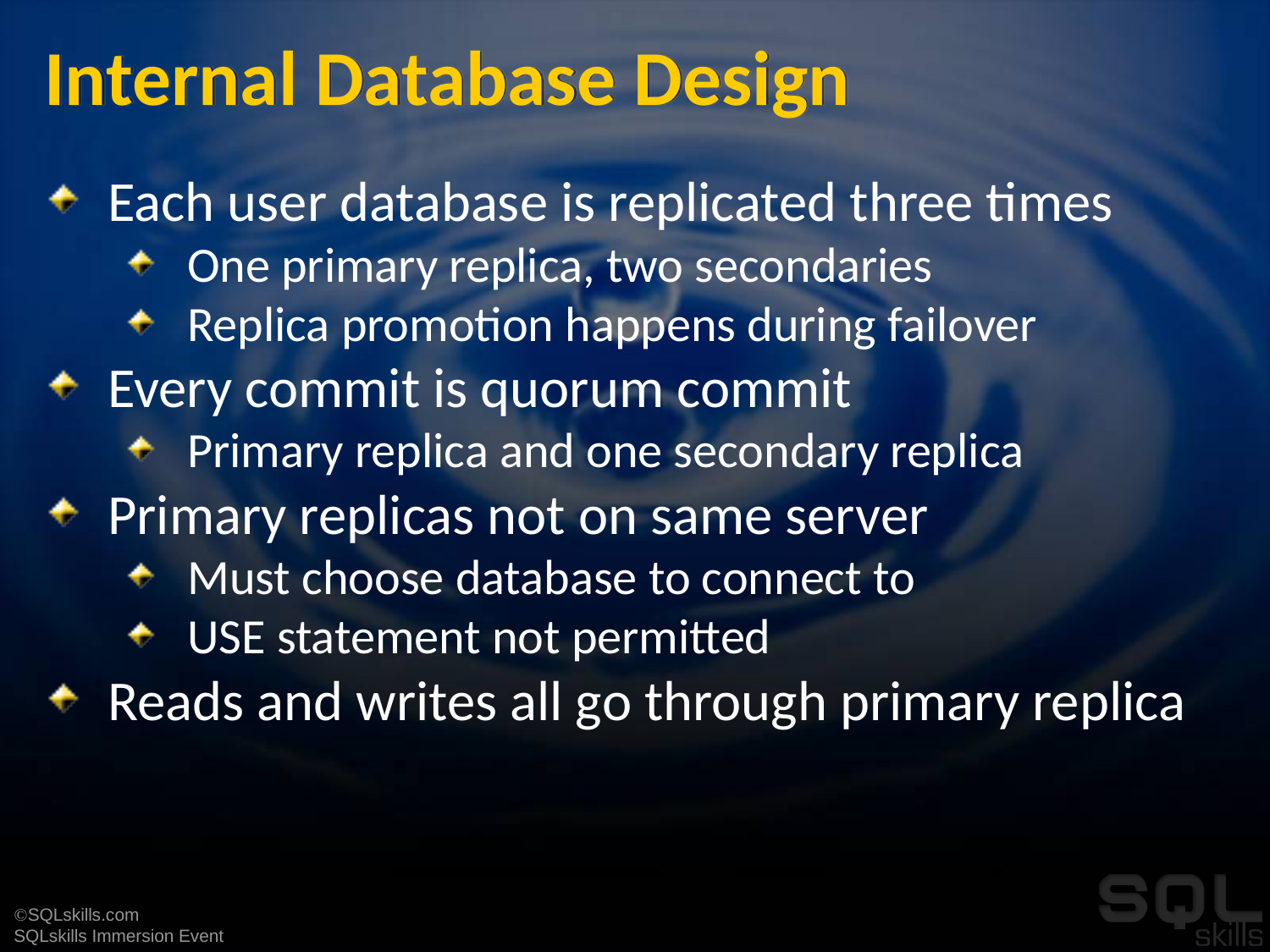

# Internal Database Design
Each user database is replicated three times
One primary replica, two secondaries
Replica promotion happens during failover
Every commit is quorum commit
Primary replica and one secondary replica
Primary replicas not on same server
Must choose database to connect to
USE statement not permitted
Reads and writes all go through primary replica